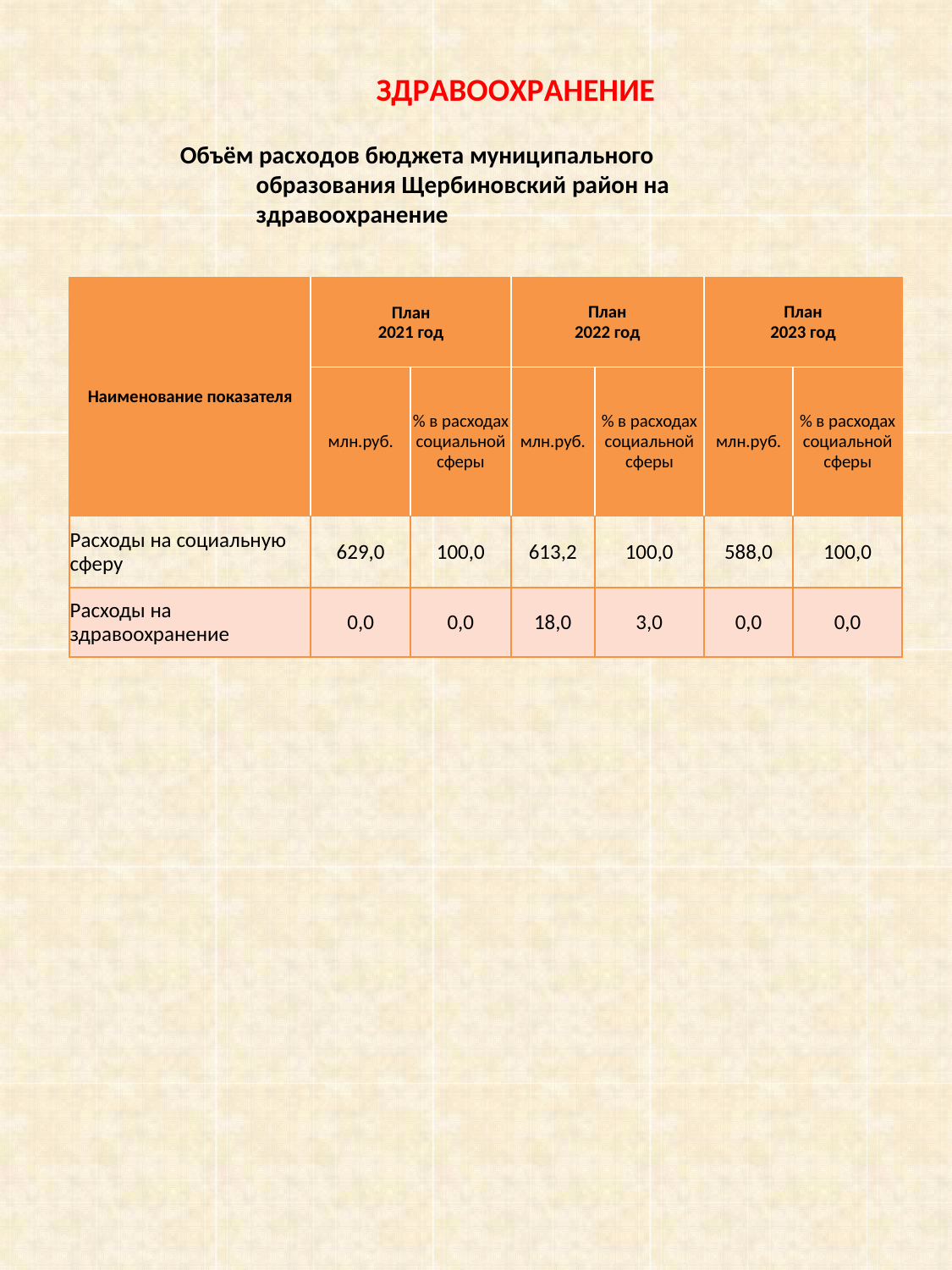

ЗДРАВООХРАНЕНИЕ

Объём расходов бюджета муниципального образования Щербиновский район на здравоохранение
| Наименование показателя | План 2021 год |  | План 2022 год |  | План 2023 год |  |
| --- | --- | --- | --- | --- | --- | --- |
|  | млн.руб. | % в расходах социальной сферы | млн.руб. | % в расходах социальной сферы | млн.руб. | % в расходах социальной сферы |
| Расходы на социальную сферу | 629,0 | 100,0 | 613,2 | 100,0 | 588,0 | 100,0 |
| Расходы на здравоохранение | 0,0 | 0,0 | 18,0 | 3,0 | 0,0 | 0,0 |